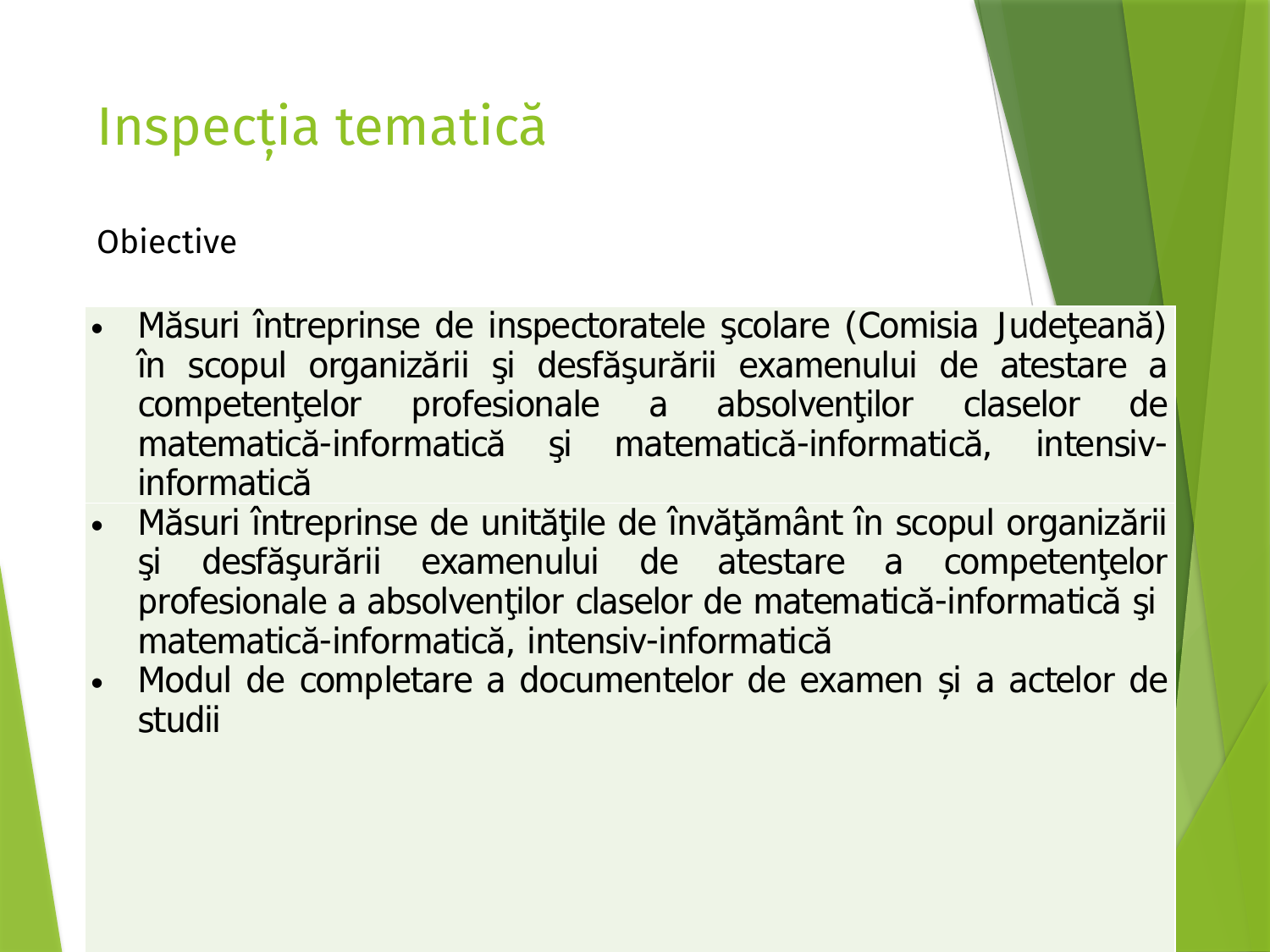

# Inspecția tematică Obiective
| Măsuri întreprinse de inspectoratele şcolare (Comisia Judeţeană) în scopul organizării şi desfăşurării examenului de atestare a competenţelor profesionale a absolvenţilor claselor de matematică-informatică şi matematică-informatică, intensiv-informatică |
| --- |
| Măsuri întreprinse de unităţile de învăţământ în scopul organizării şi desfăşurării examenului de atestare a competenţelor profesionale a absolvenţilor claselor de matematică-informatică şi matematică-informatică, intensiv-informatică Modul de completare a documentelor de examen și a actelor de studii |